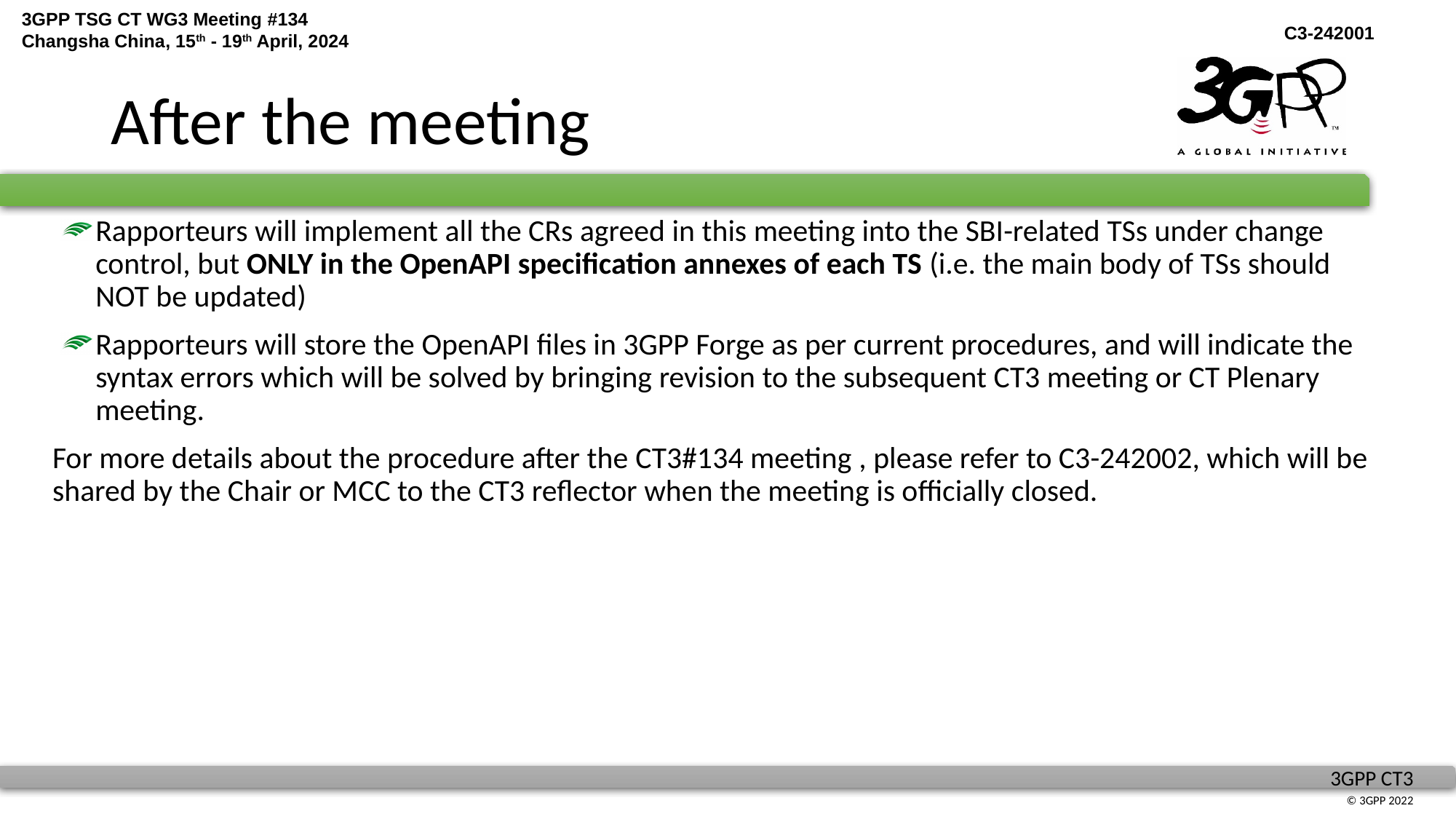

# After the meeting
Rapporteurs will implement all the CRs agreed in this meeting into the SBI-related TSs under change control, but ONLY in the OpenAPI specification annexes of each TS (i.e. the main body of TSs should NOT be updated)
Rapporteurs will store the OpenAPI files in 3GPP Forge as per current procedures, and will indicate the syntax errors which will be solved by bringing revision to the subsequent CT3 meeting or CT Plenary meeting.
For more details about the procedure after the CT3#134 meeting , please refer to C3-242002, which will be shared by the Chair or MCC to the CT3 reflector when the meeting is officially closed.